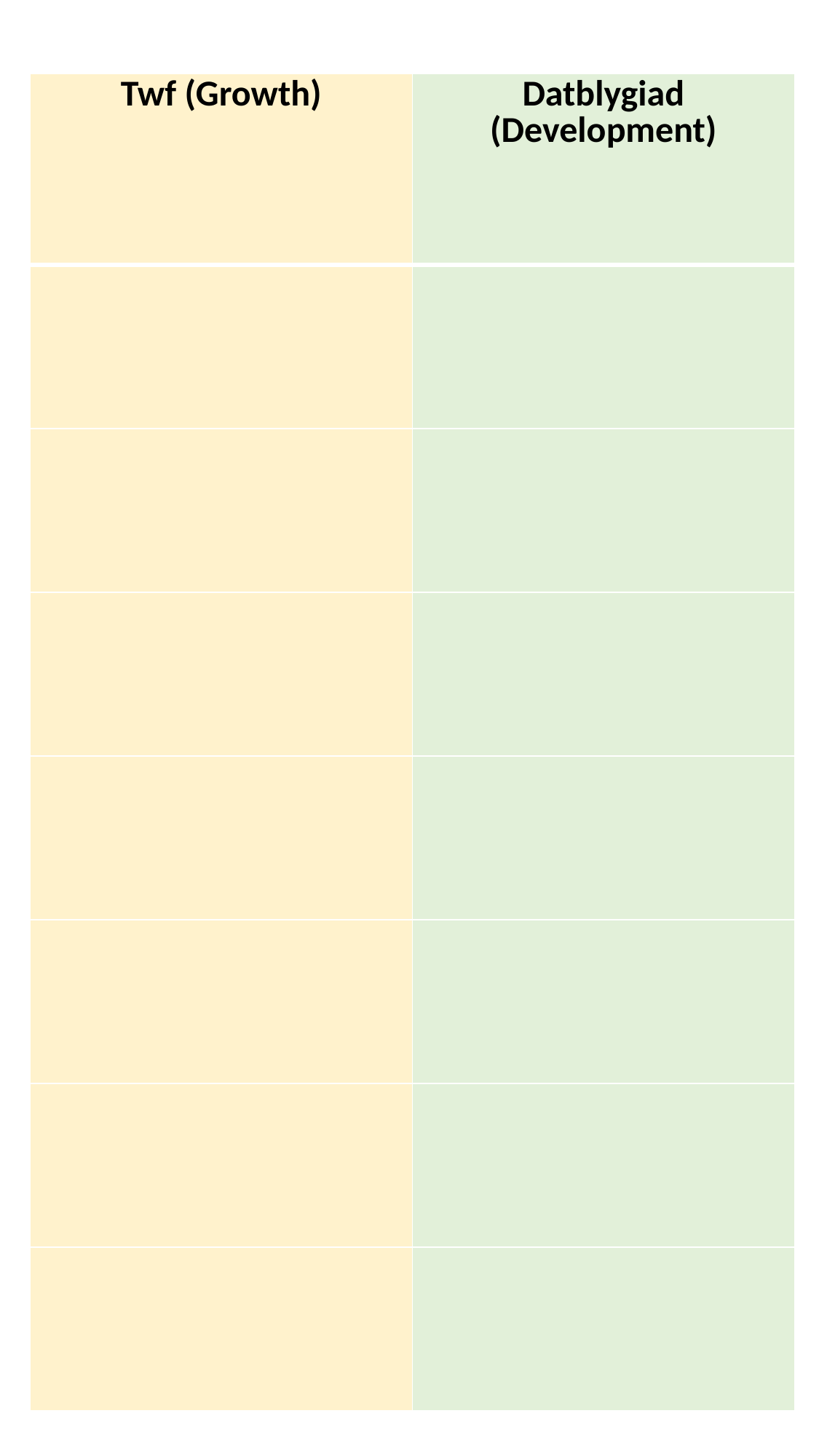

| Twf (Growth) | Datblygiad (Development) |
| --- | --- |
|  |  |
|  |  |
|  |  |
|  |  |
|  |  |
|  |  |
|  |  |